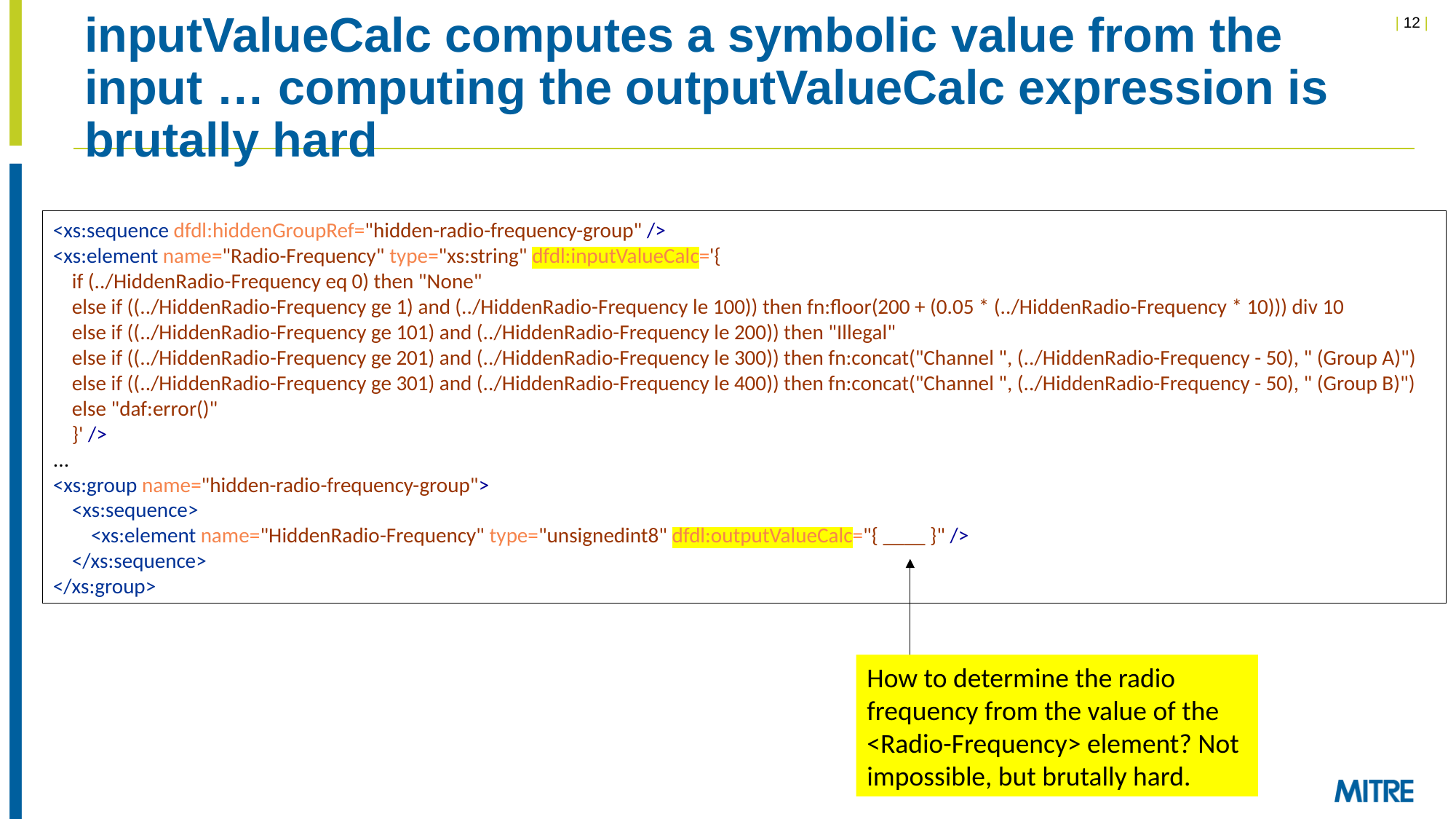

# inputValueCalc computes a symbolic value from the input … computing the outputValueCalc expression is brutally hard
<xs:sequence dfdl:hiddenGroupRef="hidden-radio-frequency-group" />
<xs:element name="Radio-Frequency" type="xs:string" dfdl:inputValueCalc='{
    if (../HiddenRadio-Frequency eq 0) then "None"
    else if ((../HiddenRadio-Frequency ge 1) and (../HiddenRadio-Frequency le 100)) then fn:floor(200 + (0.05 * (../HiddenRadio-Frequency * 10))) div 10
    else if ((../HiddenRadio-Frequency ge 101) and (../HiddenRadio-Frequency le 200)) then "Illegal"
    else if ((../HiddenRadio-Frequency ge 201) and (../HiddenRadio-Frequency le 300)) then fn:concat("Channel ", (../HiddenRadio-Frequency - 50), " (Group A)")
    else if ((../HiddenRadio-Frequency ge 301) and (../HiddenRadio-Frequency le 400)) then fn:concat("Channel ", (../HiddenRadio-Frequency - 50), " (Group B)")
    else "daf:error()"
    }' />
...
<xs:group name="hidden-radio-frequency-group">
    <xs:sequence>
        <xs:element name="HiddenRadio-Frequency" type="unsignedint8" dfdl:outputValueCalc="{ ____ }" />
    </xs:sequence>
</xs:group>
How to determine the radio frequency from the value of the <Radio-Frequency> element? Not impossible, but brutally hard.